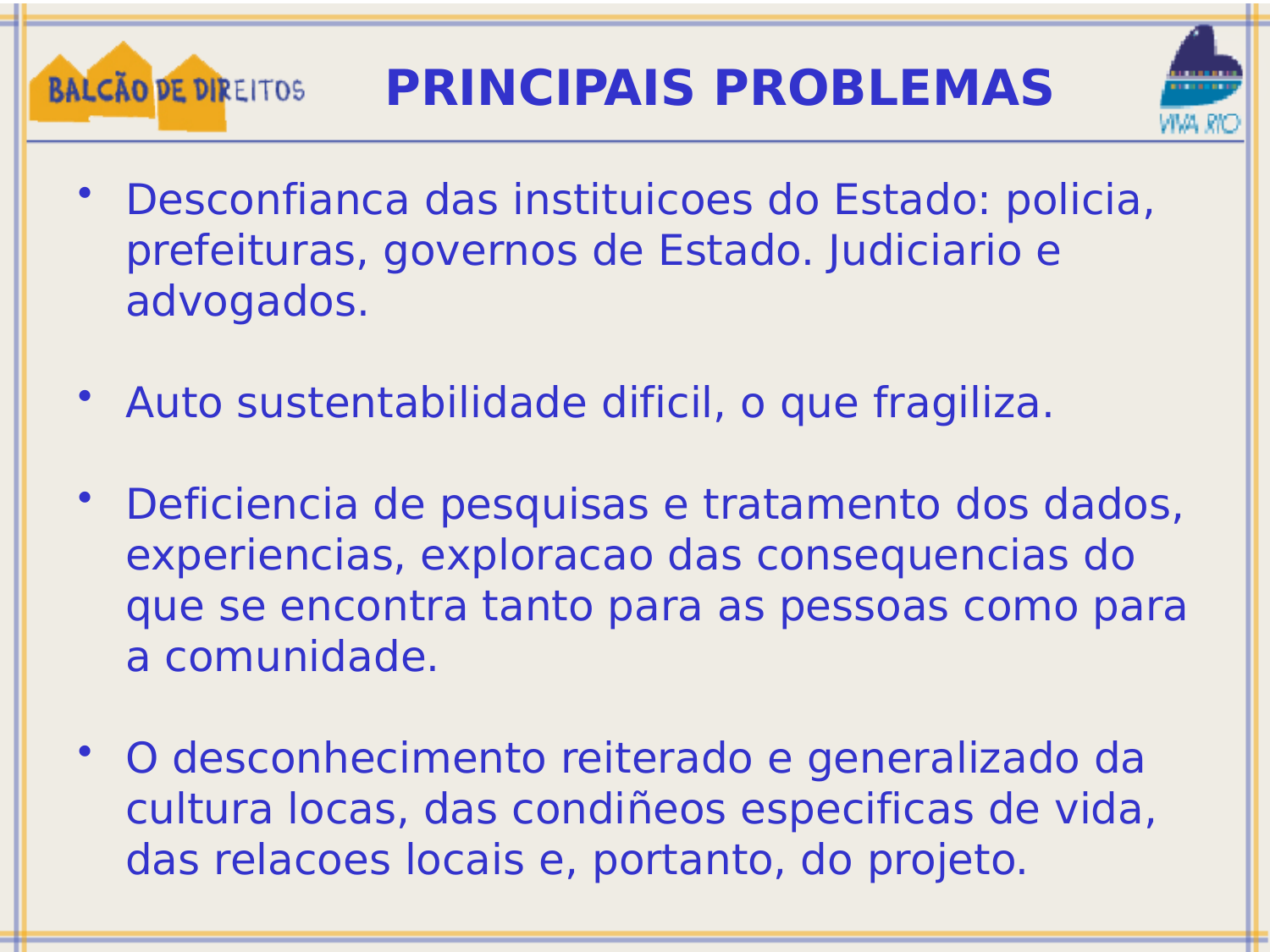

PRINCIPAIS PROBLEMAS
Desconfianca das instituicoes do Estado: policia,  prefeituras, governos de Estado. Judiciario e advogados.

Auto sustentabilidade dificil, o que fragiliza.

Deficiencia de pesquisas e tratamento dos dados, experiencias, exploracao das consequencias do que se encontra tanto para as pessoas como para a comunidade.

O desconhecimento reiterado e generalizado da cultura locas, das condiñeos especificas de vida, das relacoes locais e, portanto, do projeto.